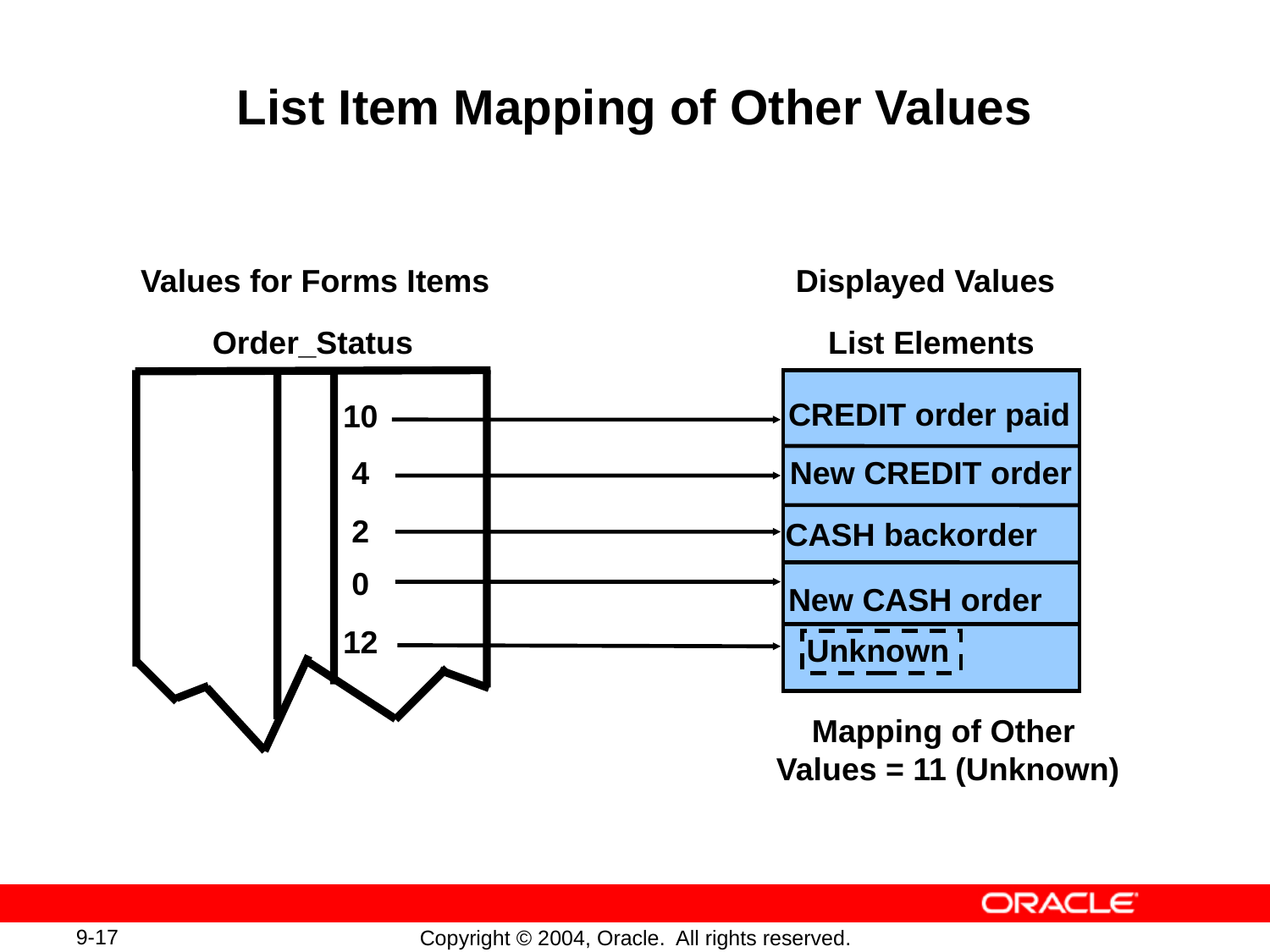

# List Item Mapping of Other Values
Values for Forms Items
Displayed Values
Order_Status
List Elements

CREDIT order paid
10

 4
New CREDIT order

 2

CASH backorder

 0

New CASH order

12

Unknown

Mapping of Other
Values = 11 (Unknown)